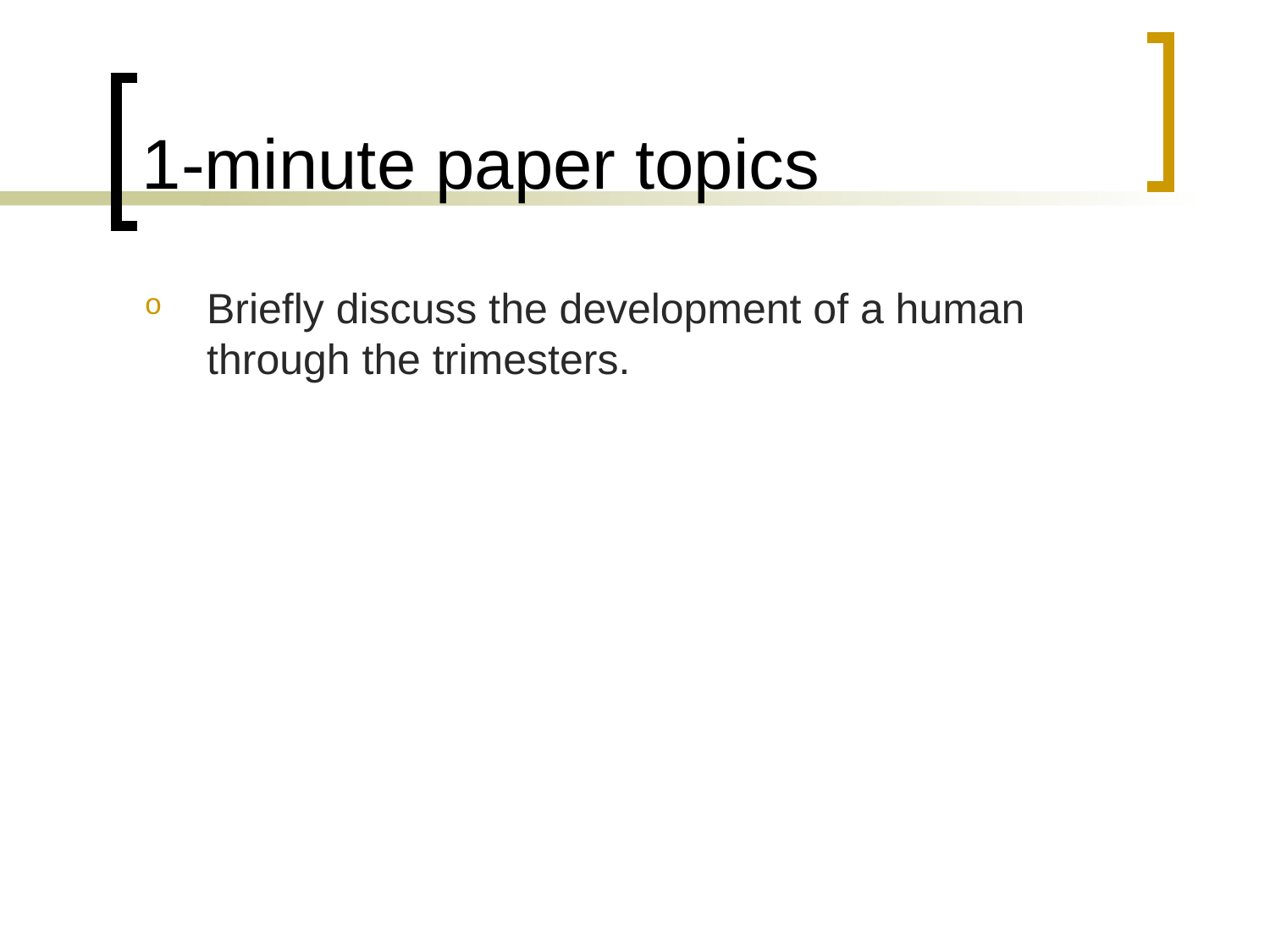

# 1-minute paper topics
Briefly discuss the development of a human through the trimesters.